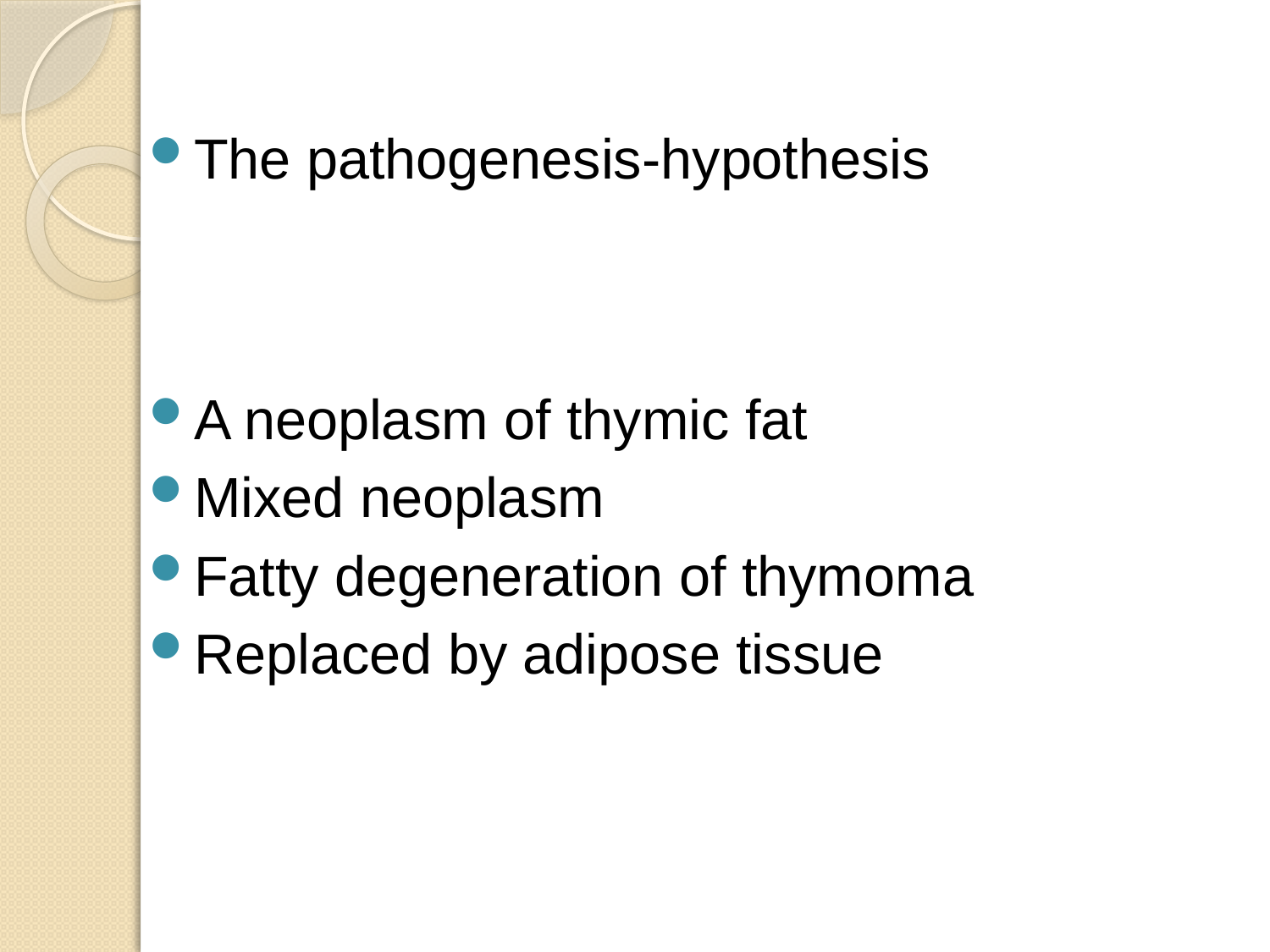

The pathogenesis-hypothesis

A neoplasm of thymic fat
Mixed neoplasm
Fatty degeneration of thymoma
Replaced by adipose tissue